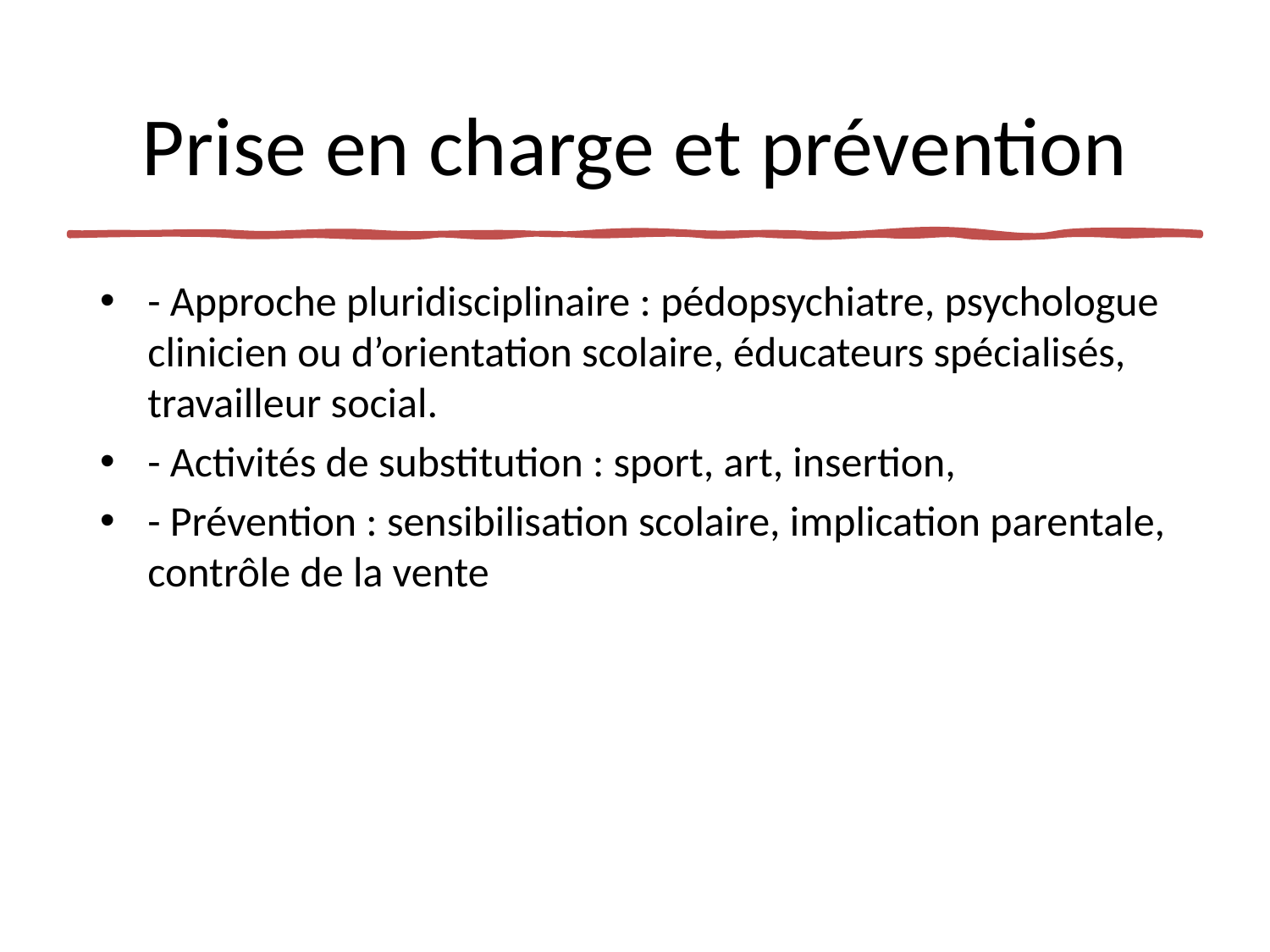

# Prise en charge et prévention

- Approche pluridisciplinaire : pédopsychiatre, psychologue clinicien ou d’orientation scolaire, éducateurs spécialisés,  travailleur social.
- Activités de substitution : sport, art, insertion,
- Prévention : sensibilisation scolaire, implication parentale, contrôle de la vente